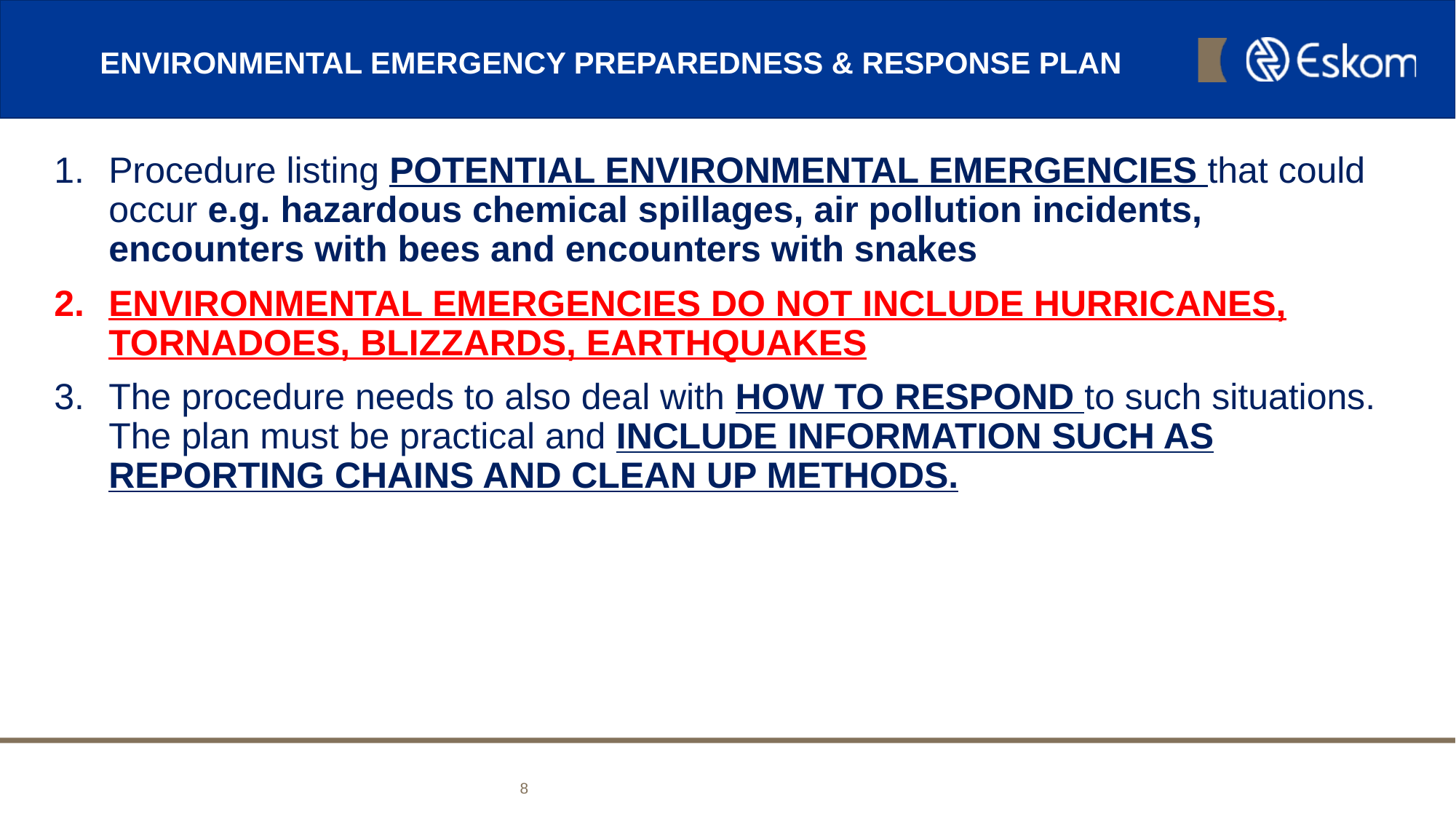

# ENVIRONMENTAL EMERGENCY PREPAREDNESS & RESPONSE PLAN
Procedure listing POTENTIAL ENVIRONMENTAL EMERGENCIES that could occur e.g. hazardous chemical spillages, air pollution incidents, encounters with bees and encounters with snakes
ENVIRONMENTAL EMERGENCIES DO NOT INCLUDE HURRICANES, TORNADOES, BLIZZARDS, EARTHQUAKES
The procedure needs to also deal with HOW TO RESPOND to such situations. The plan must be practical and INCLUDE INFORMATION SUCH AS REPORTING CHAINS AND CLEAN UP METHODS.

8